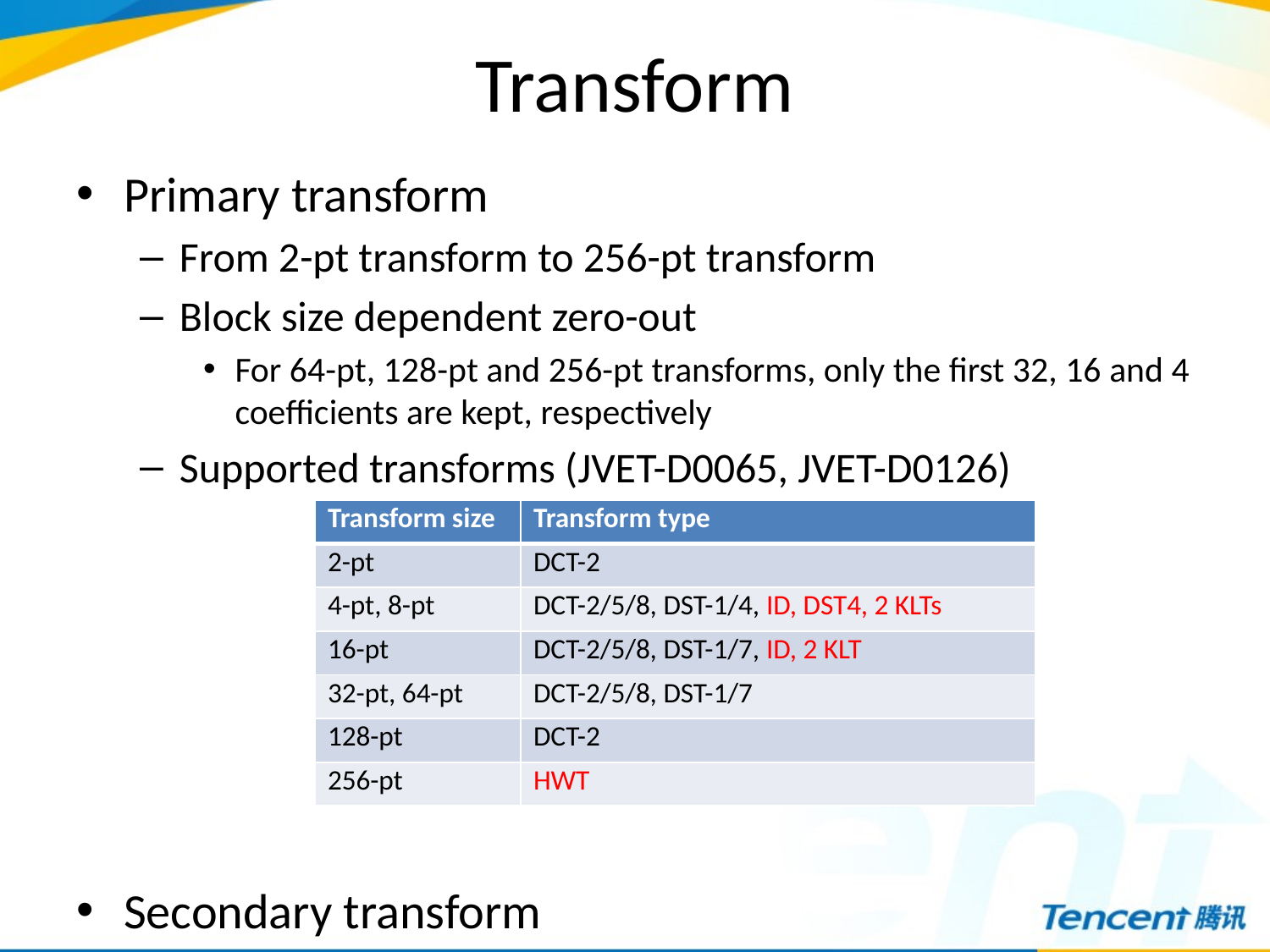

# Transform
Primary transform
From 2-pt transform to 256-pt transform
Block size dependent zero-out
For 64-pt, 128-pt and 256-pt transforms, only the first 32, 16 and 4 coefficients are kept, respectively
Supported transforms (JVET-D0065, JVET-D0126)

Secondary transform
HyGT is replaced by matrix multiplication
| Transform size | Transform type |
| --- | --- |
| 2-pt | DCT-2 |
| 4-pt, 8-pt | DCT-2/5/8, DST-1/4, ID, DST4, 2 KLTs |
| 16-pt | DCT-2/5/8, DST-1/7, ID, 2 KLT |
| 32-pt, 64-pt | DCT-2/5/8, DST-1/7 |
| 128-pt | DCT-2 |
| 256-pt | HWT |